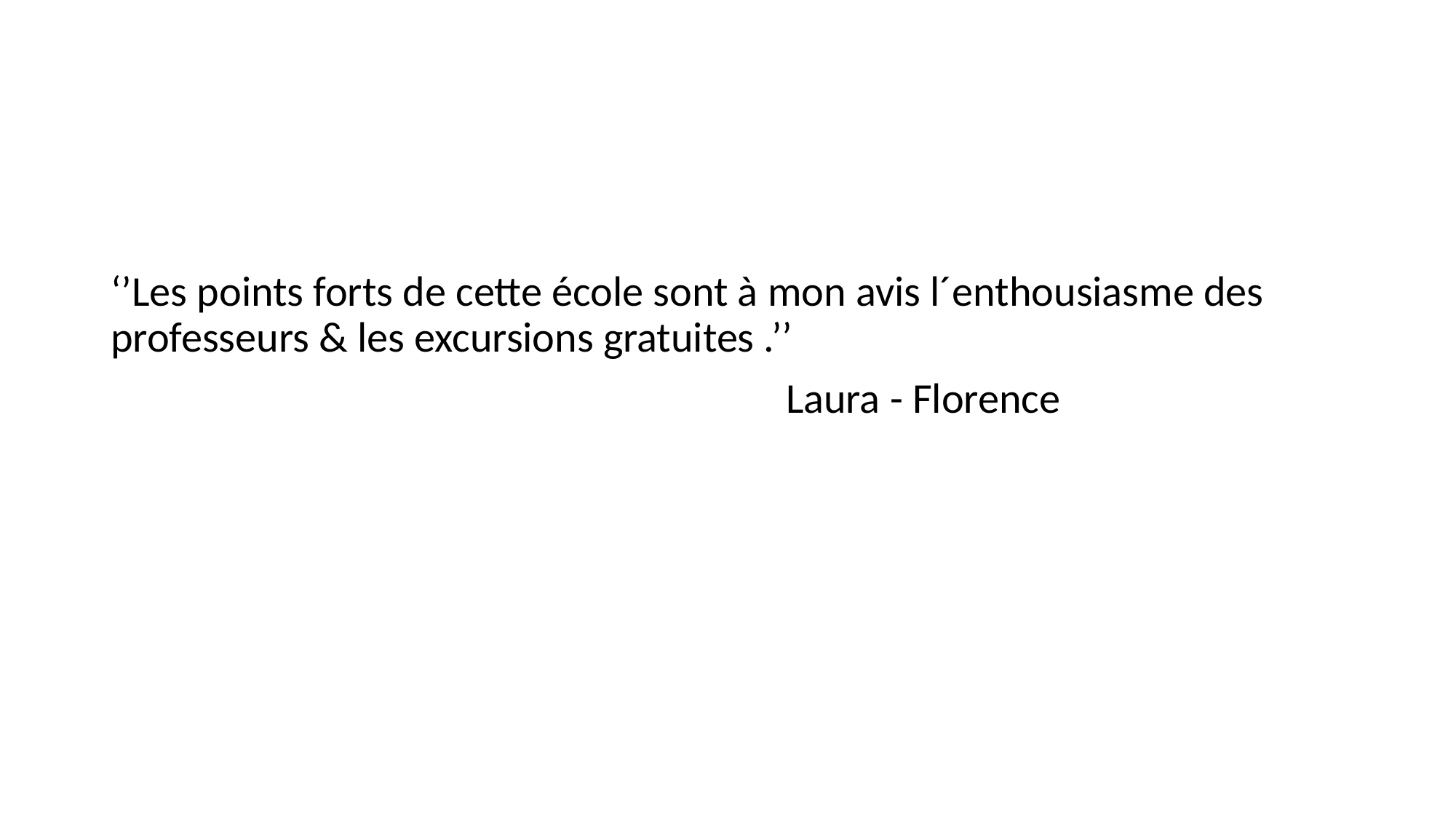

‘’Les points forts de cette école sont à mon avis l´enthousiasme des professeurs & les excursions gratuites .’’
                                                                      Laura - Florence